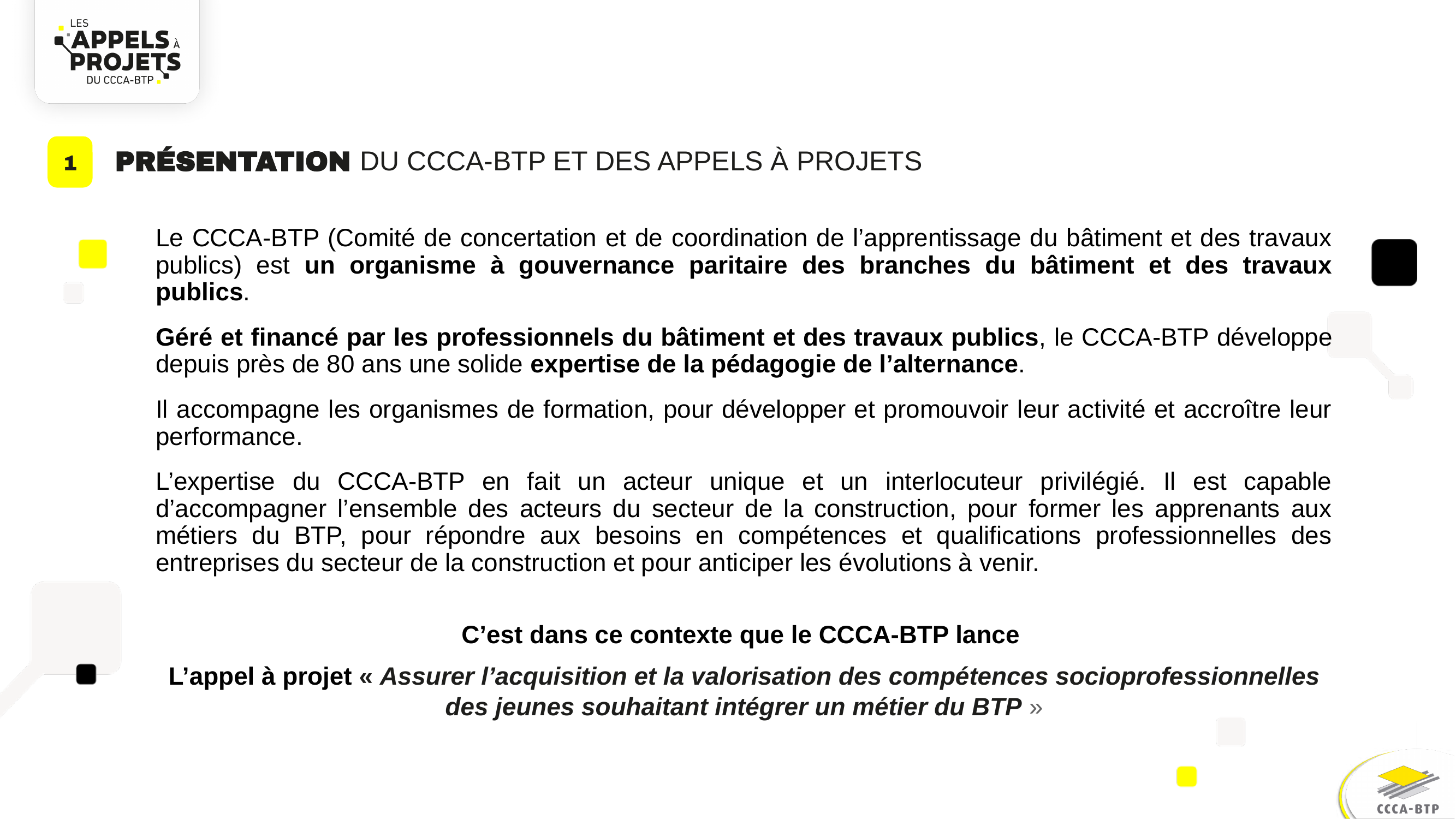

1
# PRÉSENTATION DU CCCA-BTP ET DES APPELS À PROJETS
Le CCCA-BTP (Comité de concertation et de coordination de l’apprentissage du bâtiment et des travaux publics) est un organisme à gouvernance paritaire des branches du bâtiment et des travaux publics.
Géré et financé par les professionnels du bâtiment et des travaux publics, le CCCA-BTP développe depuis près de 80 ans une solide expertise de la pédagogie de l’alternance.
Il accompagne les organismes de formation, pour développer et promouvoir leur activité et accroître leur performance.
L’expertise du CCCA-BTP en fait un acteur unique et un interlocuteur privilégié. Il est capable d’accompagner l’ensemble des acteurs du secteur de la construction, pour former les apprenants aux métiers du BTP, pour répondre aux besoins en compétences et qualifications professionnelles des entreprises du secteur de la construction et pour anticiper les évolutions à venir.

C’est dans ce contexte que le CCCA-BTP lance
L’appel à projet « Assurer l’acquisition et la valorisation des compétences socioprofessionnelles des jeunes souhaitant intégrer un métier du BTP »